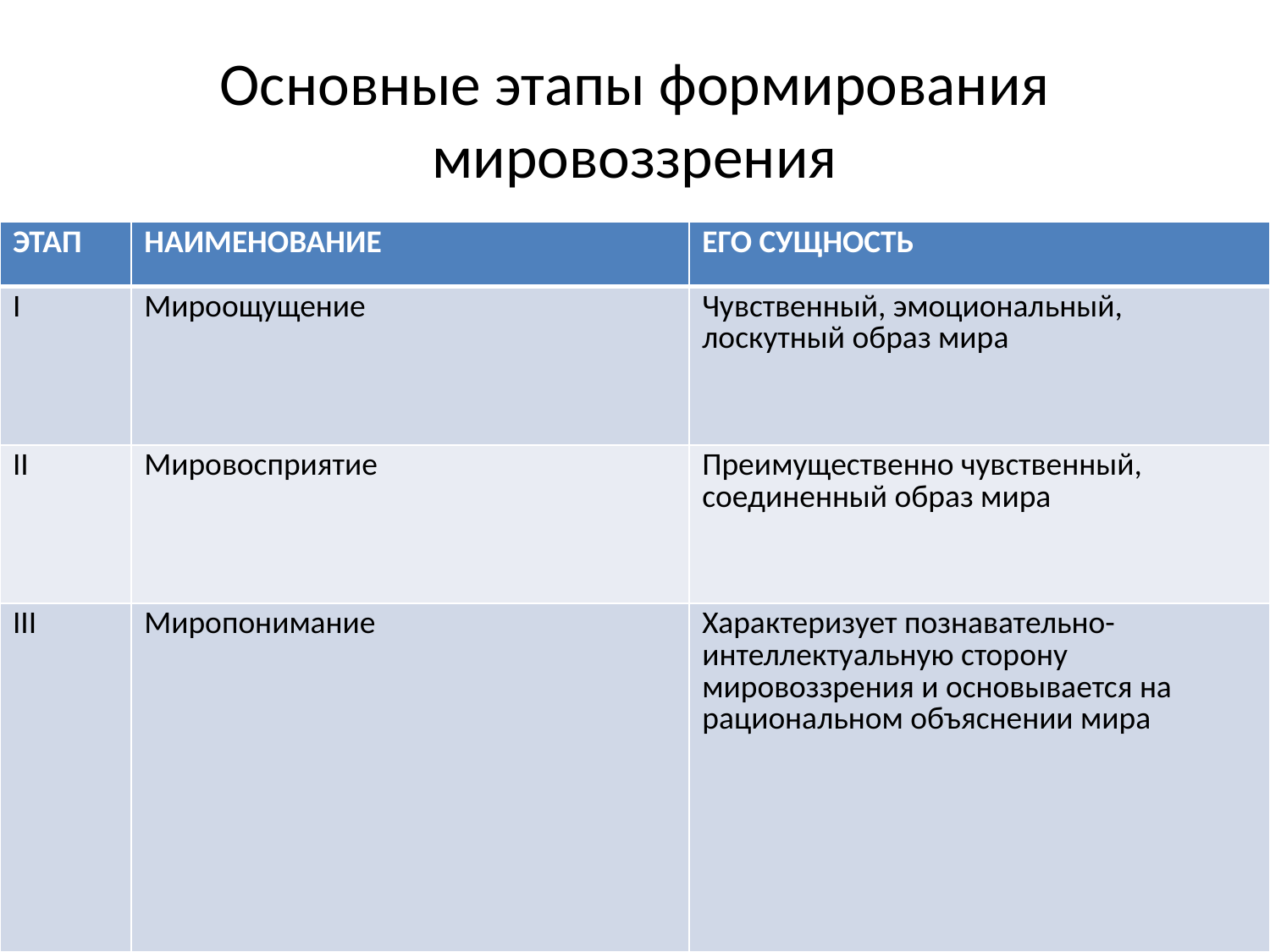

# Основные этапы формирования мировоззрения
| ЭТАП | НАИМЕНОВАНИЕ | ЕГО СУЩНОСТЬ |
| --- | --- | --- |
| I | Мироощущение | Чувственный, эмоциональный, лоскутный образ мира |
| II | Мировосприятие | Преимущественно чувственный, соединенный образ мира |
| III | Миропонимание | Характеризует познавательно-интеллектуальную сторону мировоззрения и основывается на рациональном объяснении мира |